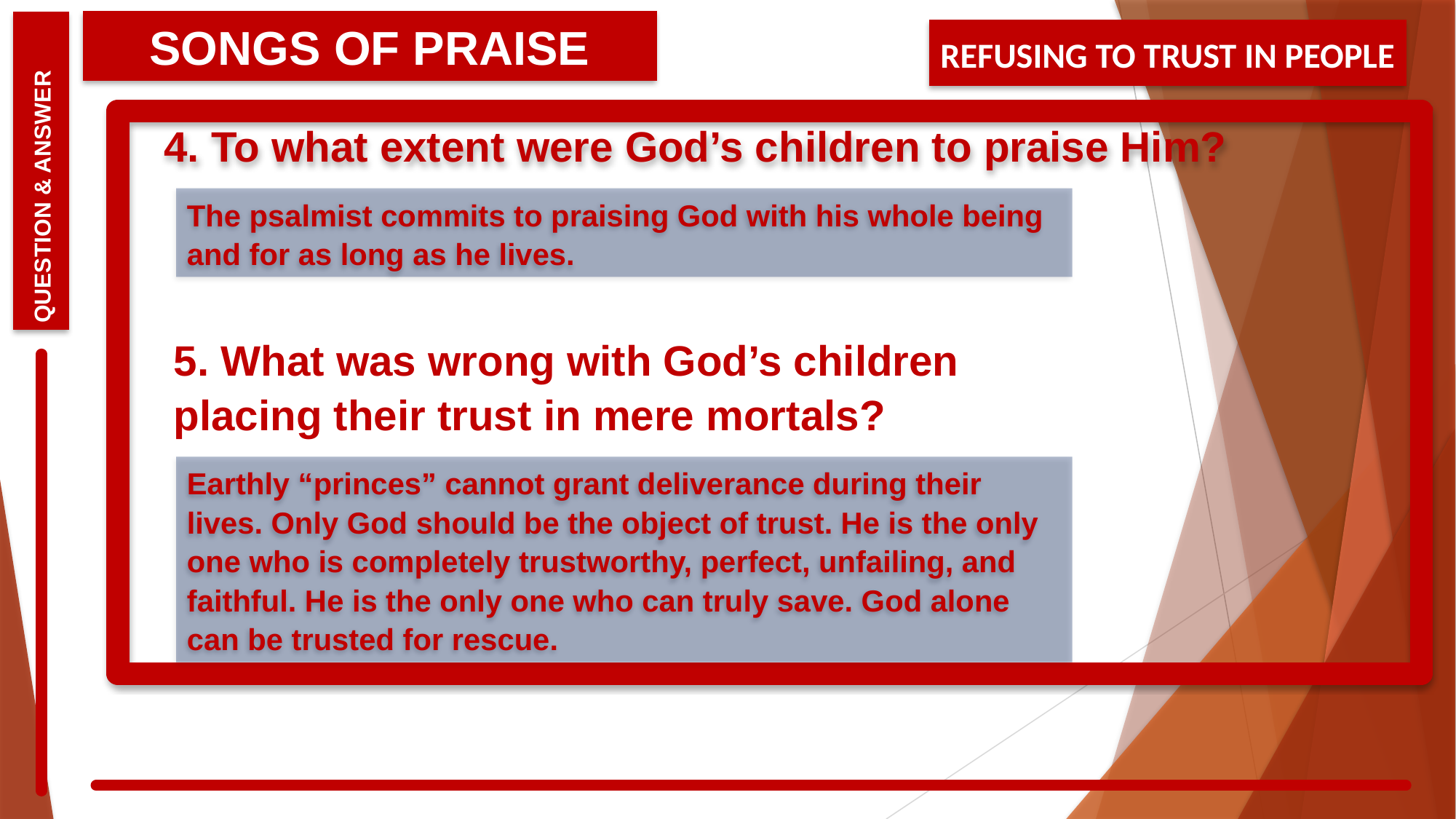

Songs of Praise
REFUSING TO TRUST IN PEOPLE
   4. To what extent were God’s children to praise Him?

QUESTION & ANSWER

The psalmist commits to praising God with his whole being and for as long as he lives.

5. What was wrong with God’s children placing their trust in mere mortals?
Earthly “princes” cannot grant deliverance during their lives. Only God should be the object of trust. He is the only one who is completely trustworthy, perfect, unfailing, and faithful. He is the only one who can truly save. God alone can be trusted for rescue.